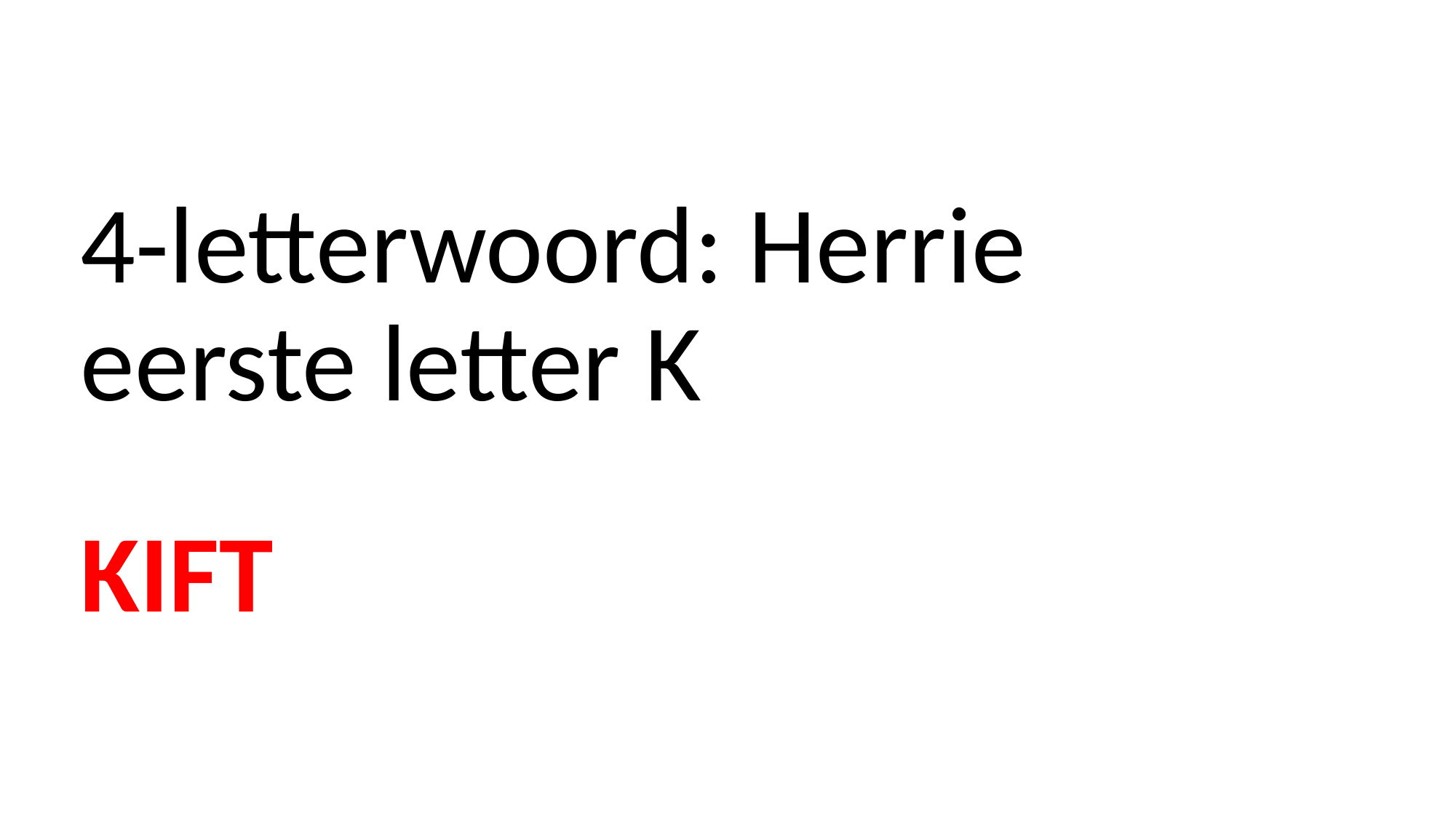

# 4-letterwoord: Herrie eerste letter K
KIFT